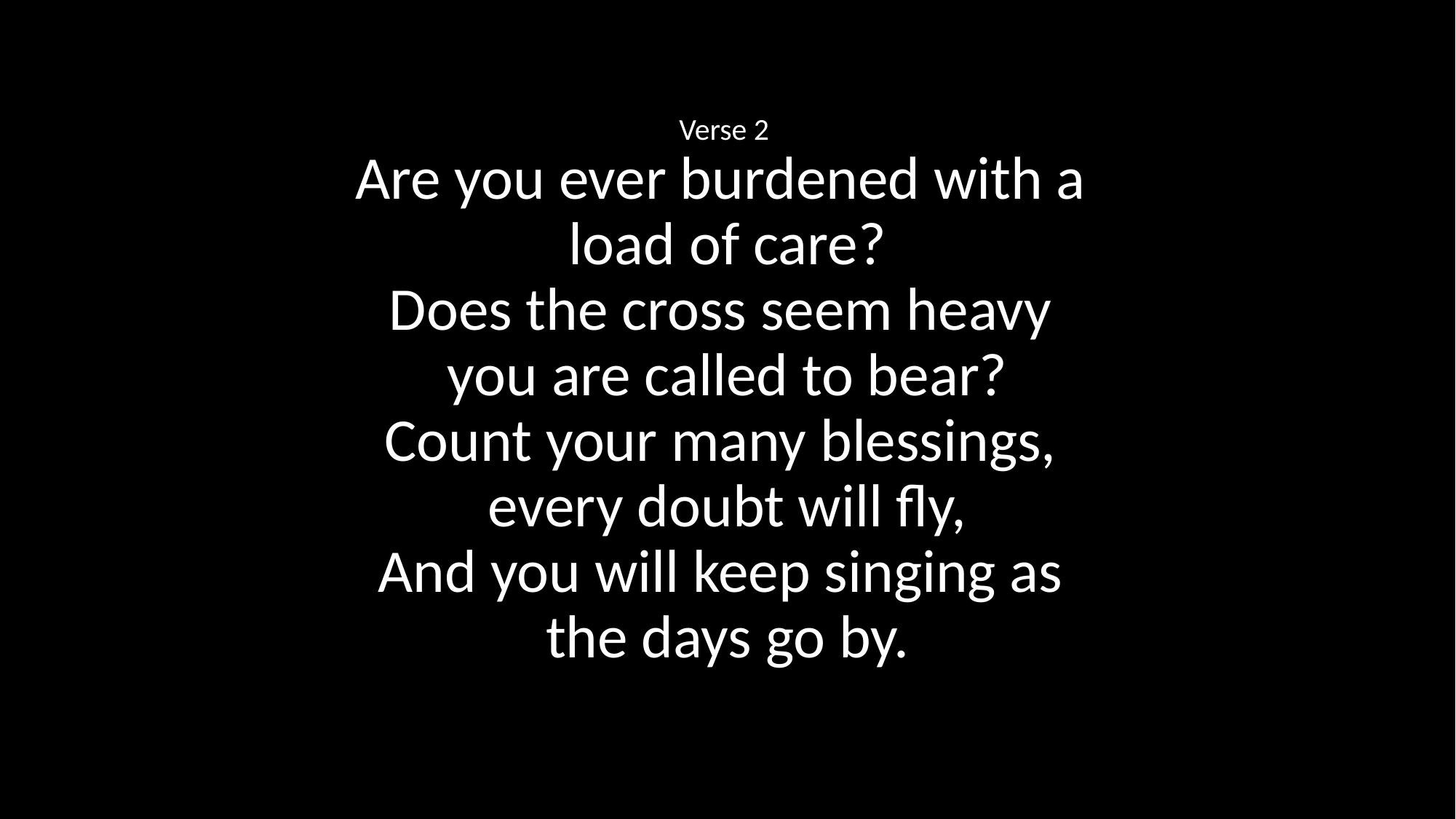

Verse 2
Are you ever burdened with a
load of care?
Does the cross seem heavy
you are called to bear?
Count your many blessings,
every doubt will fly,
And you will keep singing as
the days go by.